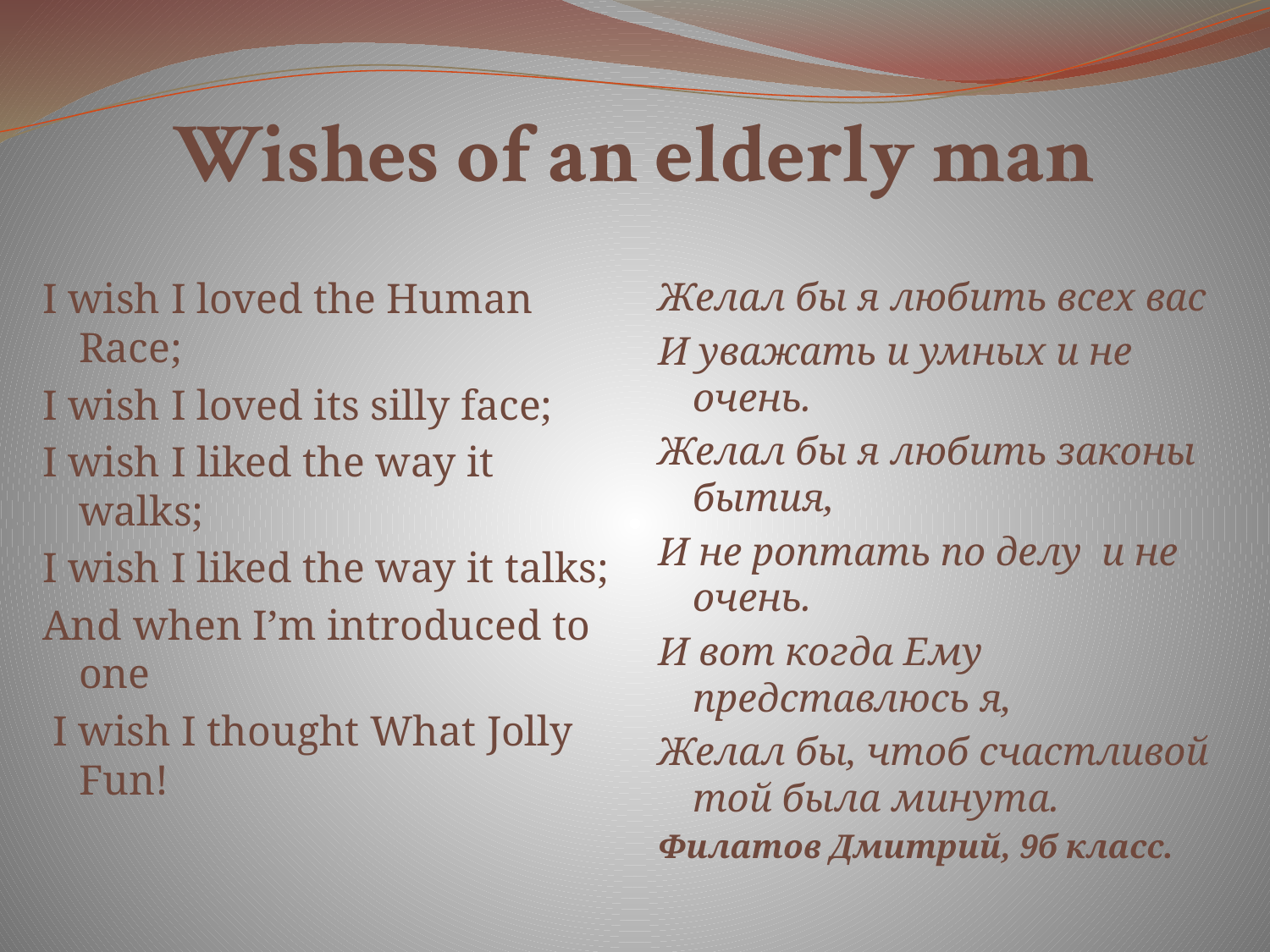

# Wishes of an elderly man
I wish I loved the Human Race;
I wish I loved its silly face;
I wish I liked the way it walks;
I wish I liked the way it talks;
And when I’m introduced to one
 I wish I thought What Jolly Fun!

Желал бы я любить всех вас
И уважать и умных и не очень.
Желал бы я любить законы бытия,
И не роптать по делу  и не очень.
И вот когда Ему представлюсь я,
Желал бы, чтоб счастливой той была минута.
Филатов Дмитрий, 9б класс.